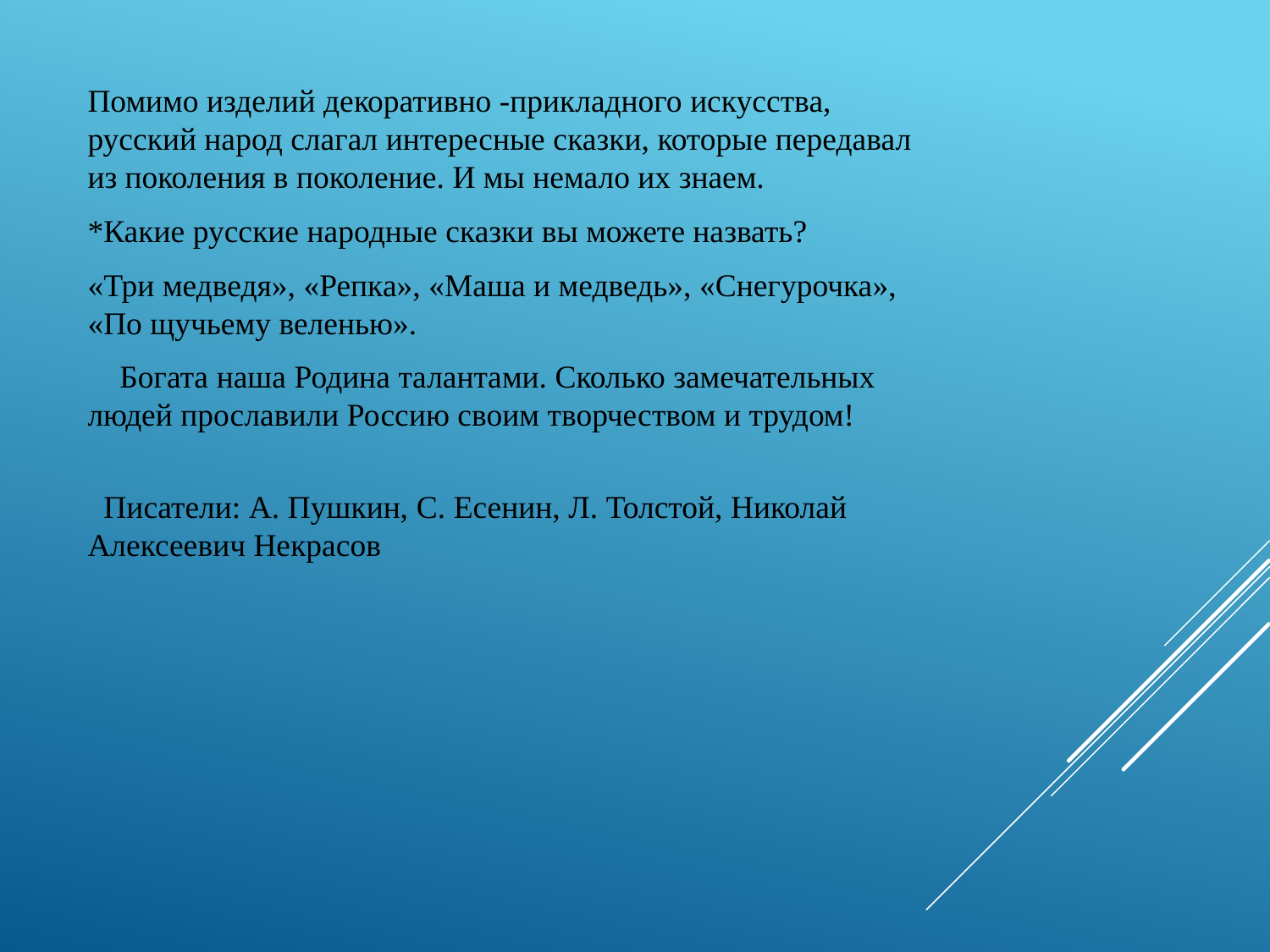

Помимо изделий декоративно -прикладного искусства, русский народ слагал интересные сказки, которые передавал из поколения в поколение. И мы немало их знаем.
*Какие русские народные сказки вы можете назвать?
«Три медведя», «Репка», «Маша и медведь», «Снегурочка», «По щучьему веленью».
    Богата наша Родина талантами. Сколько замечательных людей прославили Россию своим творчеством и трудом!
  Писатели: А. Пушкин, С. Есенин, Л. Толстой, Николай Алексеевич Некрасов